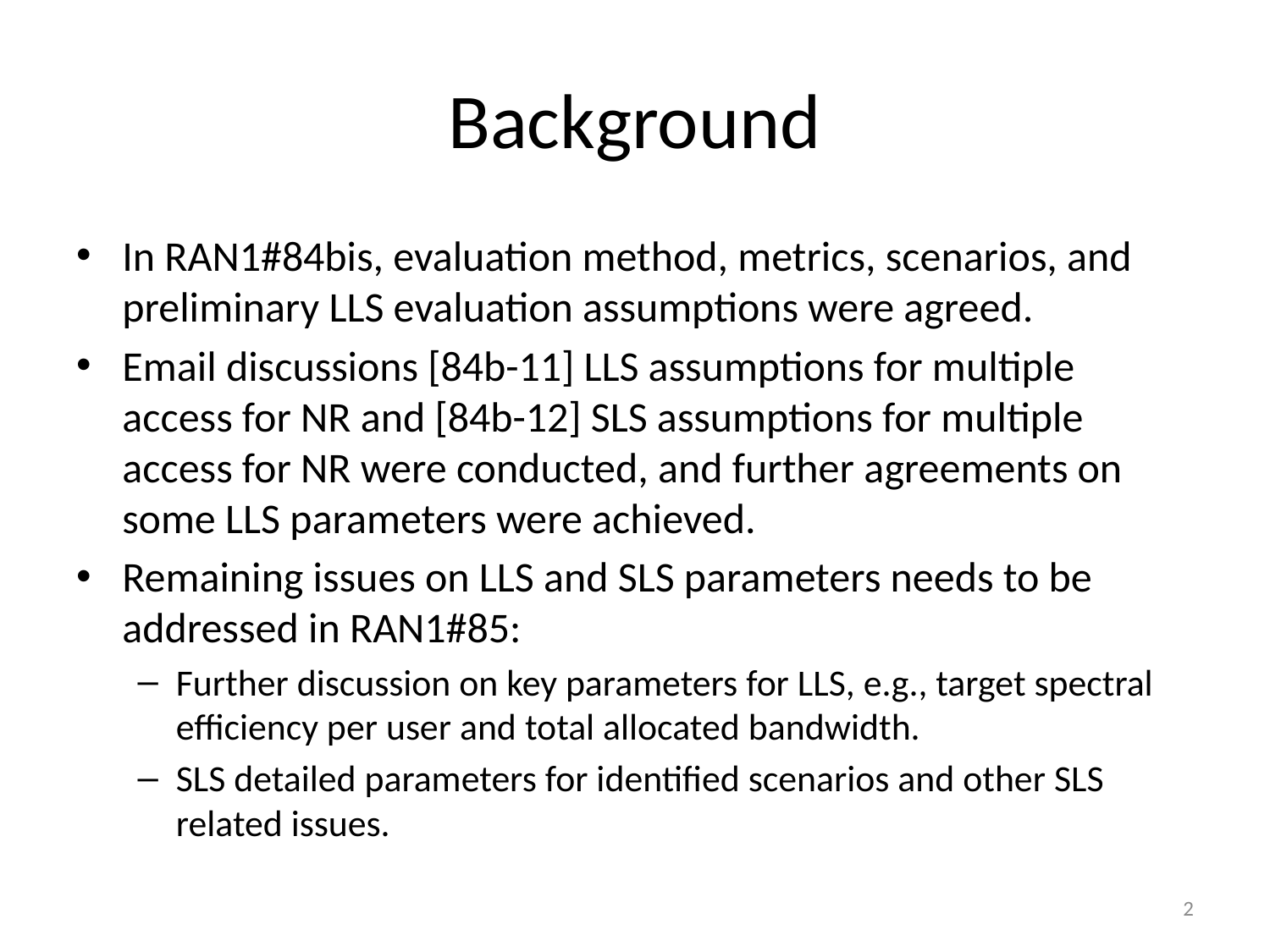

# Background
In RAN1#84bis, evaluation method, metrics, scenarios, and preliminary LLS evaluation assumptions were agreed.
Email discussions [84b-11] LLS assumptions for multiple access for NR and [84b-12] SLS assumptions for multiple access for NR were conducted, and further agreements on some LLS parameters were achieved.
Remaining issues on LLS and SLS parameters needs to be addressed in RAN1#85:
Further discussion on key parameters for LLS, e.g., target spectral efficiency per user and total allocated bandwidth.
SLS detailed parameters for identified scenarios and other SLS related issues.
2